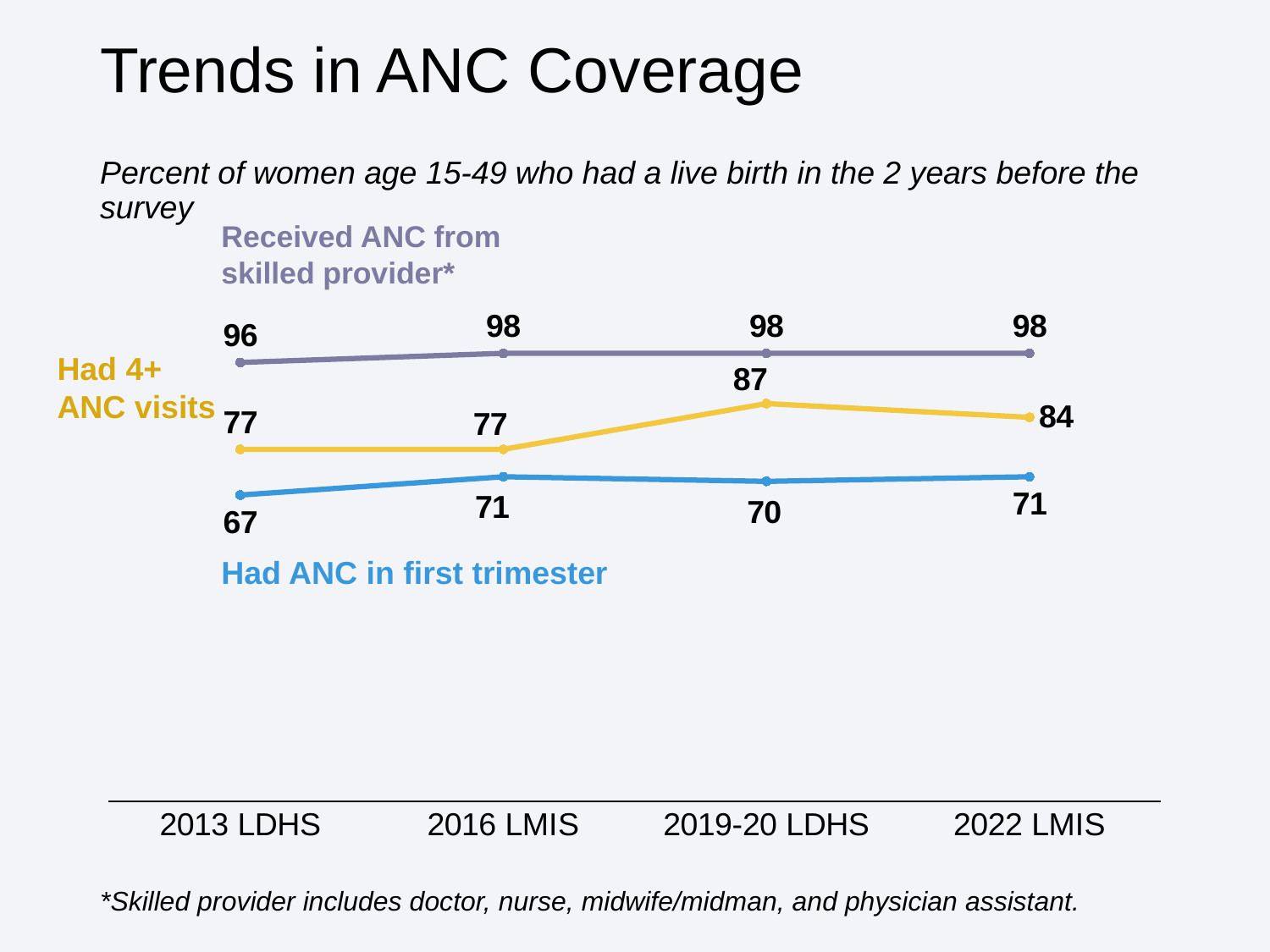

Trends in ANC Coverage
Percent of women age 15-49 who had a live birth in the 2 years before the survey
Received ANC from skilled provider*

### Chart

| Category | Any ANC from a skilled provider | Had 4+ ANC visits | Had ANC in first trimester |
|---|---|---|---|
| 2013 LDHS | 96.0 | 77.0 | 67.0 |
| 2016 LMIS | 98.0 | 77.0 | 71.0 |
| 2019-20 LDHS | 98.0 | 87.0 | 70.0 |
| 2022 LMIS | 98.0 | 84.0 | 71.0 |
Had 4+
ANC visits
Had ANC in first trimester
*Skilled provider includes doctor, nurse, midwife/midman, and physician assistant.